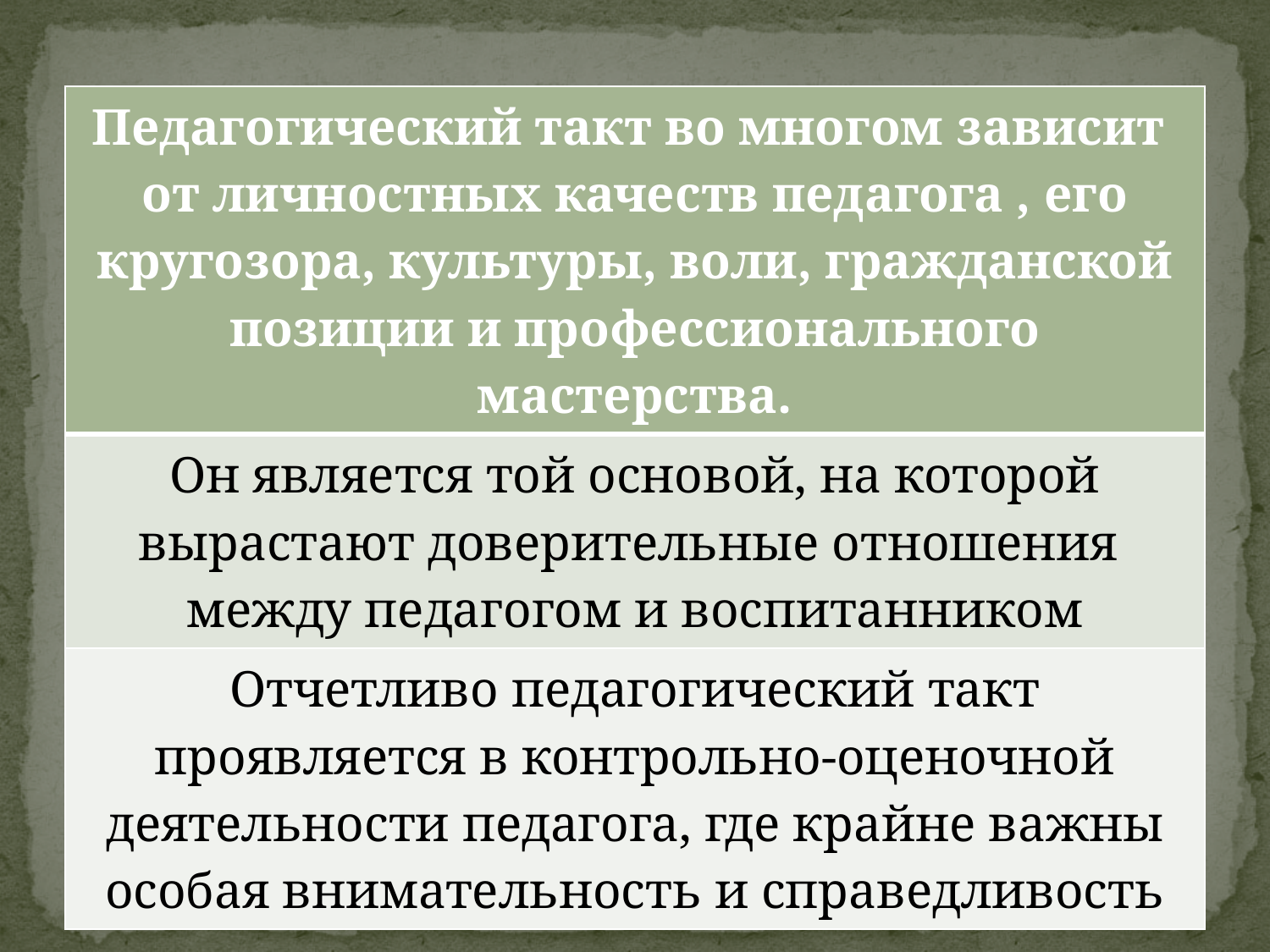

| Педагогический такт во многом зависит от личностных качеств педагога , его кругозора, культуры, воли, гражданской позиции и профессионального мастерства. |
| --- |
| Он является той основой, на которой вырастают доверительные отношения между педагогом и воспитанником |
| Отчетливо педагогический такт проявляется в контрольно-оценочной деятельности педагога, где крайне важны особая внимательность и справедливость |